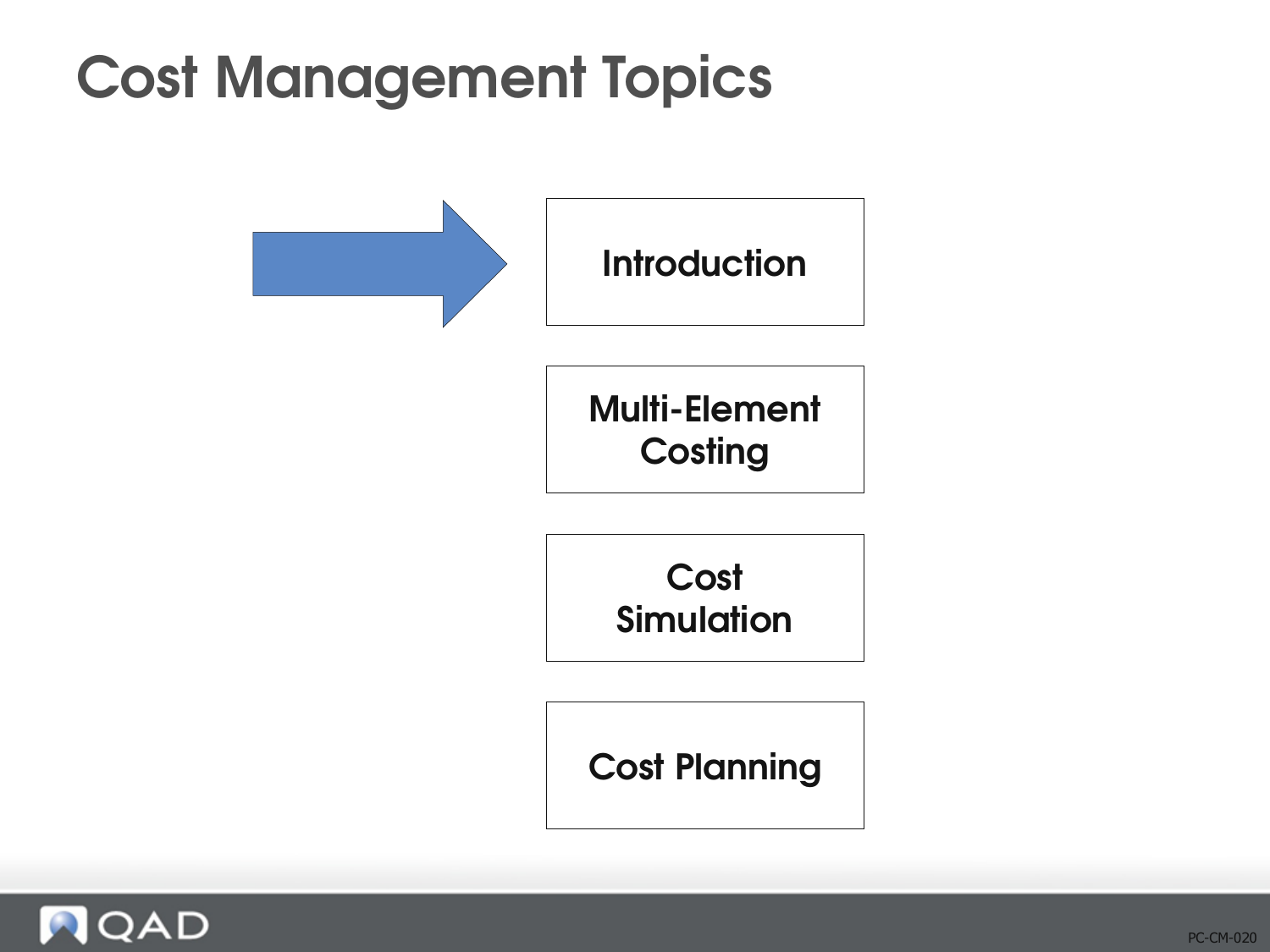

# Cost Management Topics
Introduction

Multi-Element
Costing
Cost
Simulation
Cost Planning
PC-CM-020